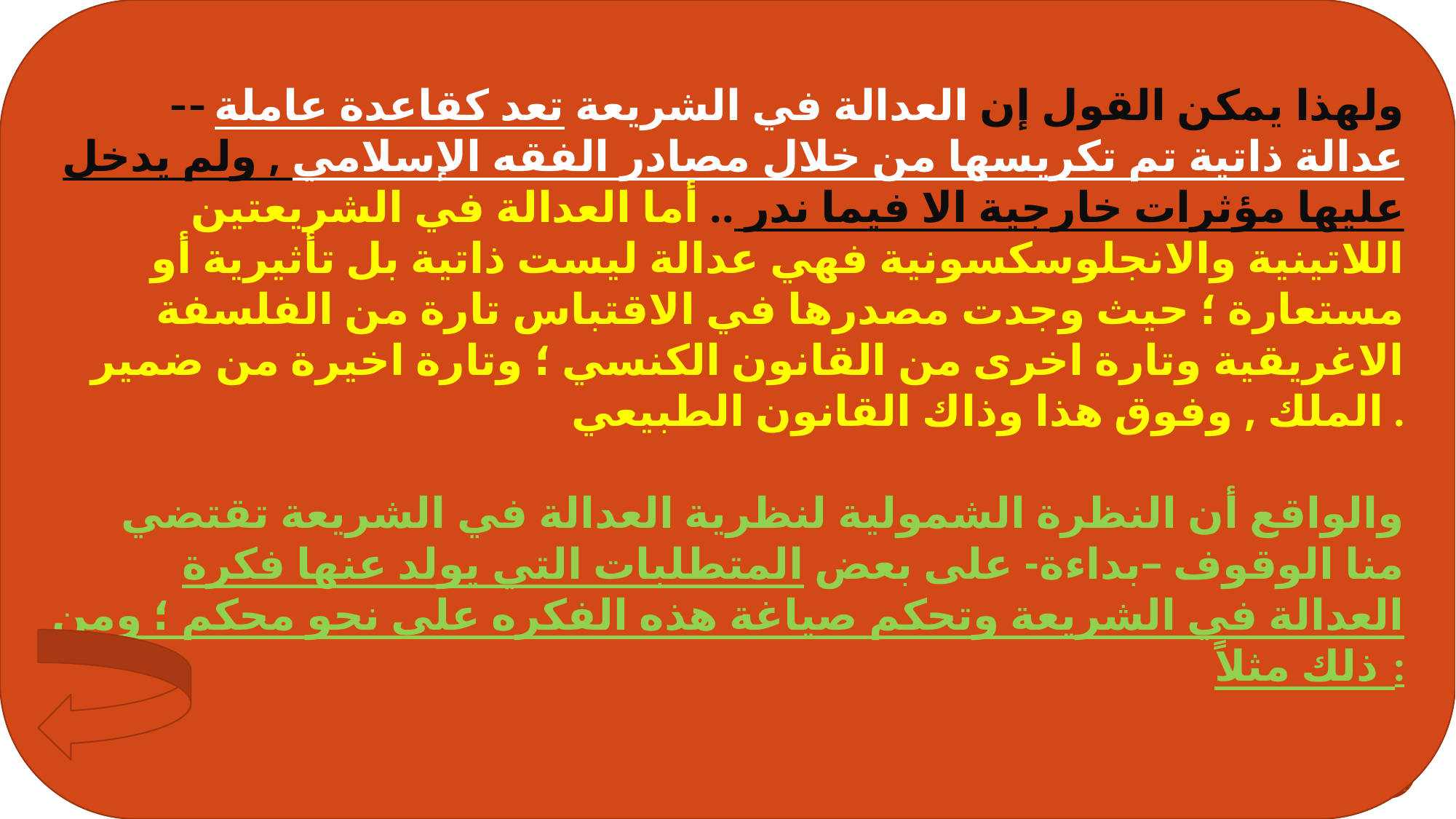

-- ولهذا يمكن القول إن العدالة في الشريعة تعد كقاعدة عاملة عدالة ذاتية تم تكريسها من خلال مصادر الفقه الإسلامي , ولم يدخل عليها مؤثرات خارجية الا فيما ندر .. أما العدالة في الشريعتين اللاتينية والانجلوسكسونية فهي عدالة ليست ذاتية بل تأثيرية أو مستعارة ؛ حيث وجدت مصدرها في الاقتباس تارة من الفلسفة الاغريقية وتارة اخرى من القانون الكنسي ؛ وتارة اخيرة من ضمير الملك , وفوق هذا وذاك القانون الطبيعي .

والواقع أن النظرة الشمولية لنظرية العدالة في الشريعة تقتضي منا الوقوف –بداءة- على بعض المتطلبات التي يولد عنها فكرة العدالة في الشريعة وتحكم صياغة هذه الفكره على نحو محكم ؛ ومن ذلك مثلاً :